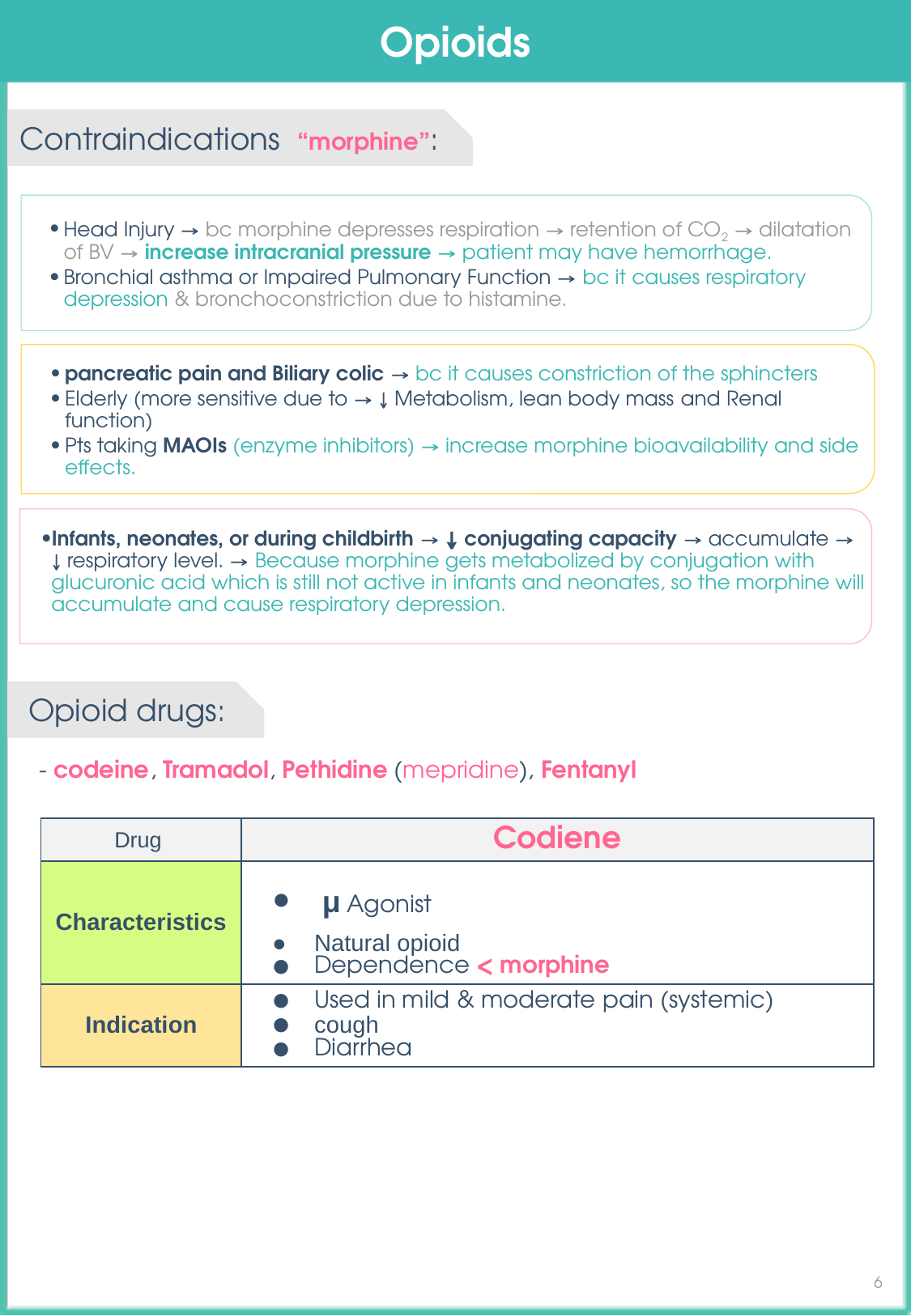

Opioids
Contraindications  “morphine”:

Head Injury → bc morphine depresses respiration → retention of CO2 → dilatation of BV → increase intracranial pressure → patient may have hemorrhage.
Bronchial asthma or Impaired Pulmonary Function → bc it causes respiratory depression & bronchoconstriction due to histamine.
pancreatic pain and Biliary colic → bc it causes constriction of the sphincters
Elderly (more sensitive due to → ↓ Metabolism, lean body mass and Renal function)
Pts taking MAOIs (enzyme inhibitors) → increase morphine bioavailability and side effects.
Infants, neonates, or during childbirth → ↓ conjugating capacity → accumulate → ↓ respiratory level. → Because morphine gets metabolized by conjugation with glucuronic acid which is still not active in infants and neonates, so the morphine will accumulate and cause respiratory depression.
 Opioid drugs:
- codeine, Tramadol, Pethidine (mepridine), Fentanyl
| Drug | Codiene |
| --- | --- |
| Characteristics | μ Agonist Natural opioid Dependence < morphine |
| Indication | Used in mild & moderate pain (systemic) cough Diarrhea |
6